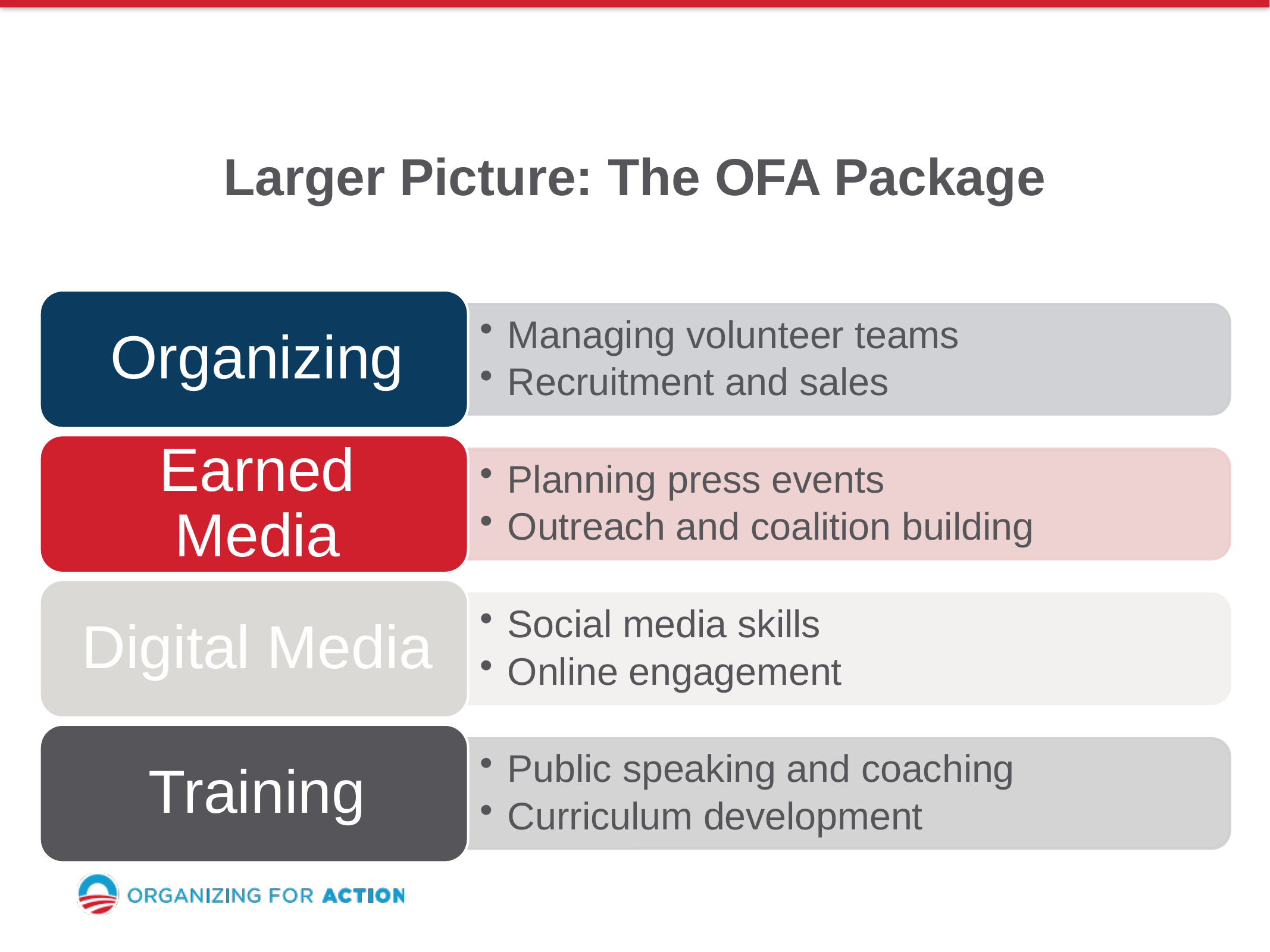

# Larger Picture: The OFA Package
Managing volunteer teams
Recruitment and sales
Organizing
Planning press events
Outreach and coalition building
Earned Media
Social media skills
Online engagement
Digital Media
Public speaking and coaching
Curriculum development
Training